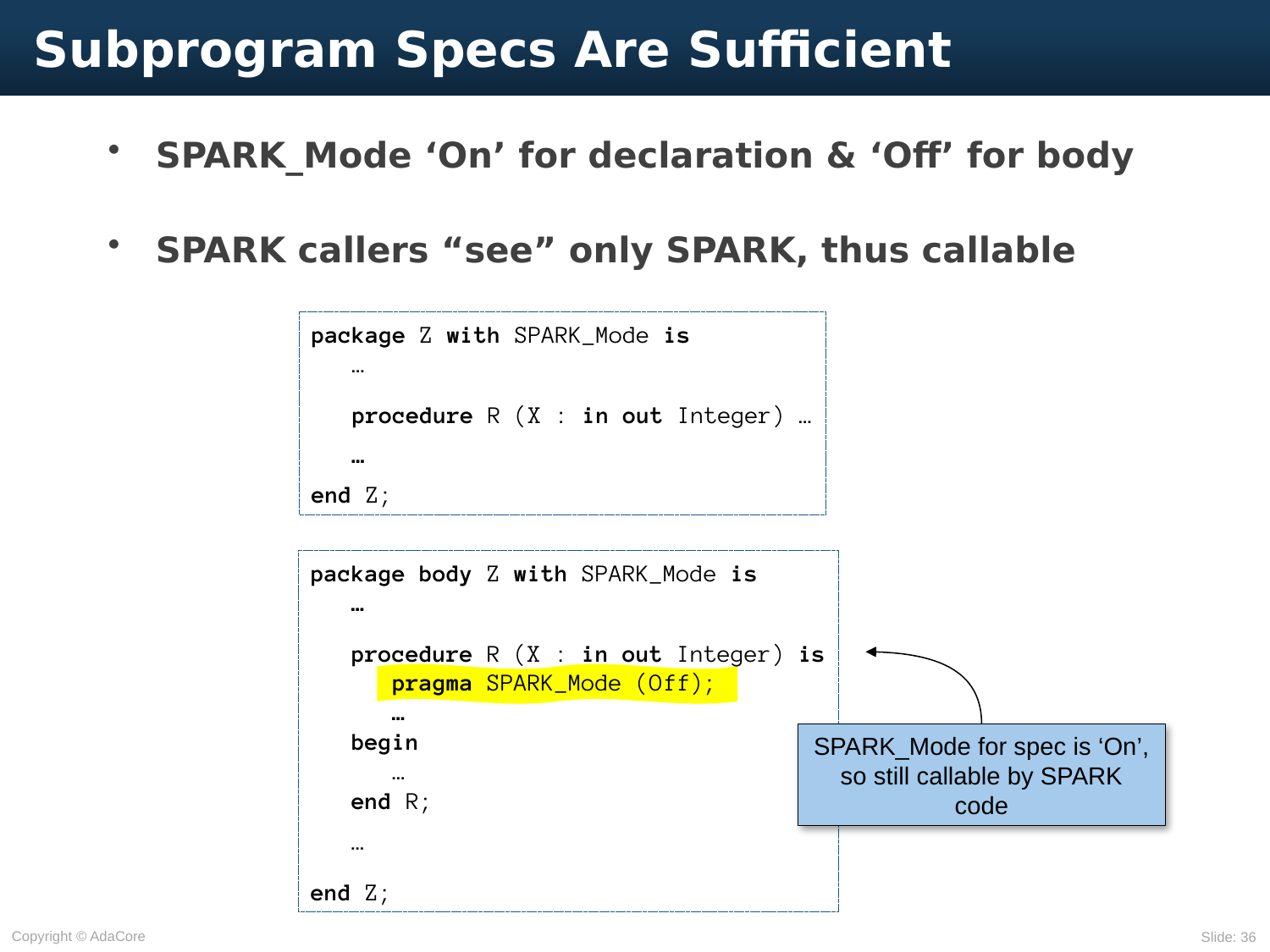

# Subprogram Specs Are Sufficient
SPARK_Mode ‘On’ for declaration & ‘Off’ for body
SPARK callers “see” only SPARK, thus callable
package Z with SPARK_Mode is
   …
   procedure R (X : in out Integer) …
   …
end Z;
package body Z with SPARK_Mode is
   …
   procedure R (X : in out Integer) is
      pragma SPARK_Mode (Off);
      …
   begin
      …
   end R;
   …
end Z;

SPARK_Mode for spec is ‘On’, so still callable by SPARK code